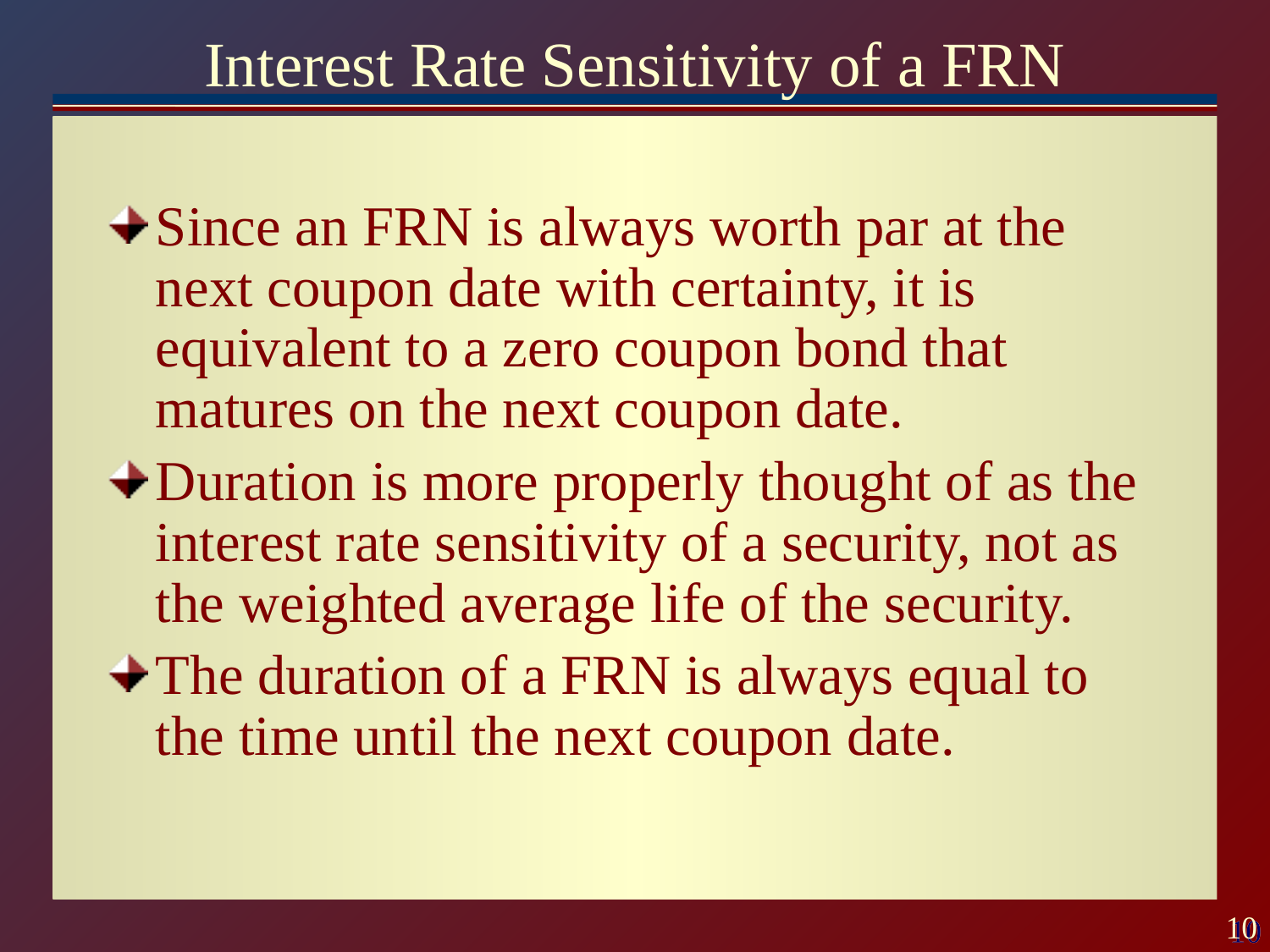

# Interest Rate Sensitivity of a FRN
Since an FRN is always worth par at the next coupon date with certainty, it is equivalent to a zero coupon bond that matures on the next coupon date.
Duration is more properly thought of as the interest rate sensitivity of a security, not as the weighted average life of the security.
The duration of a FRN is always equal to the time until the next coupon date.